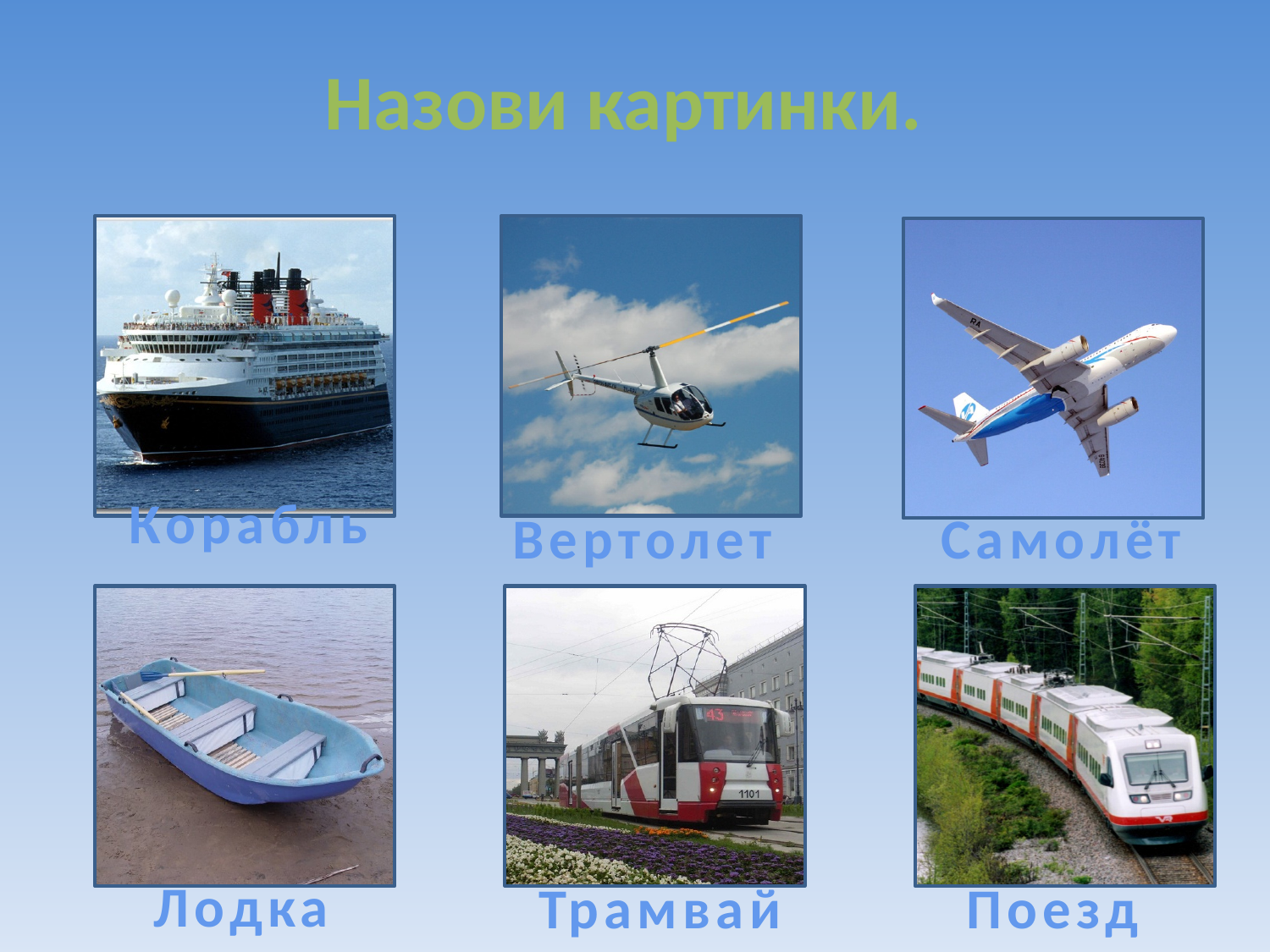

Назови картинки.

Вертолет
Самолёт
Корабль

Лодка
Трамвай
Поезд